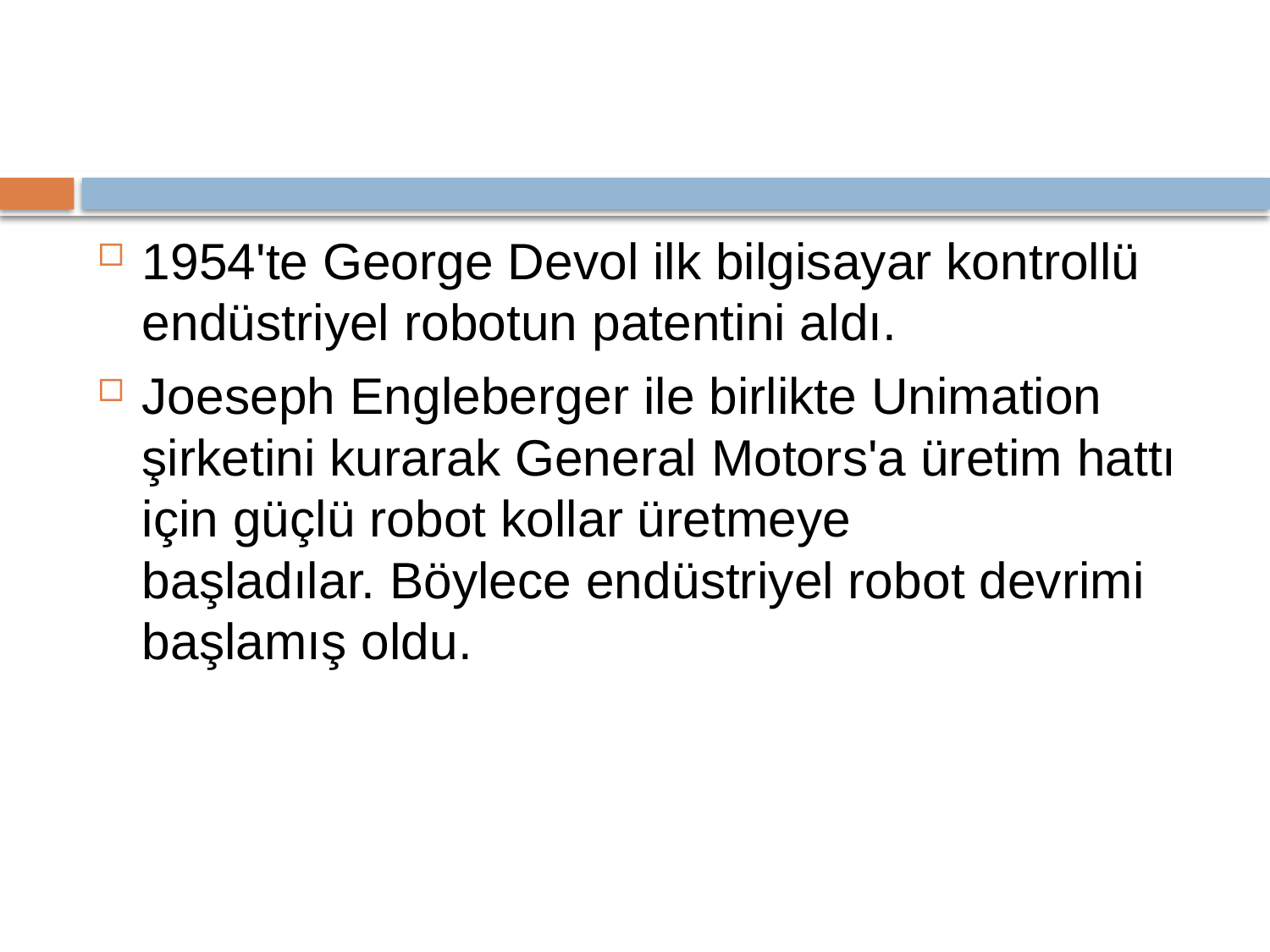

#
1954'te George Devol ilk bilgisayar kontrollü endüstriyel robotun patentini aldı.
Joeseph Engleberger ile birlikte Unimation şirketini kurarak General Motors'a üretim hattı için güçlü robot kollar üretmeye başladılar. Böylece endüstriyel robot devrimi başlamış oldu.